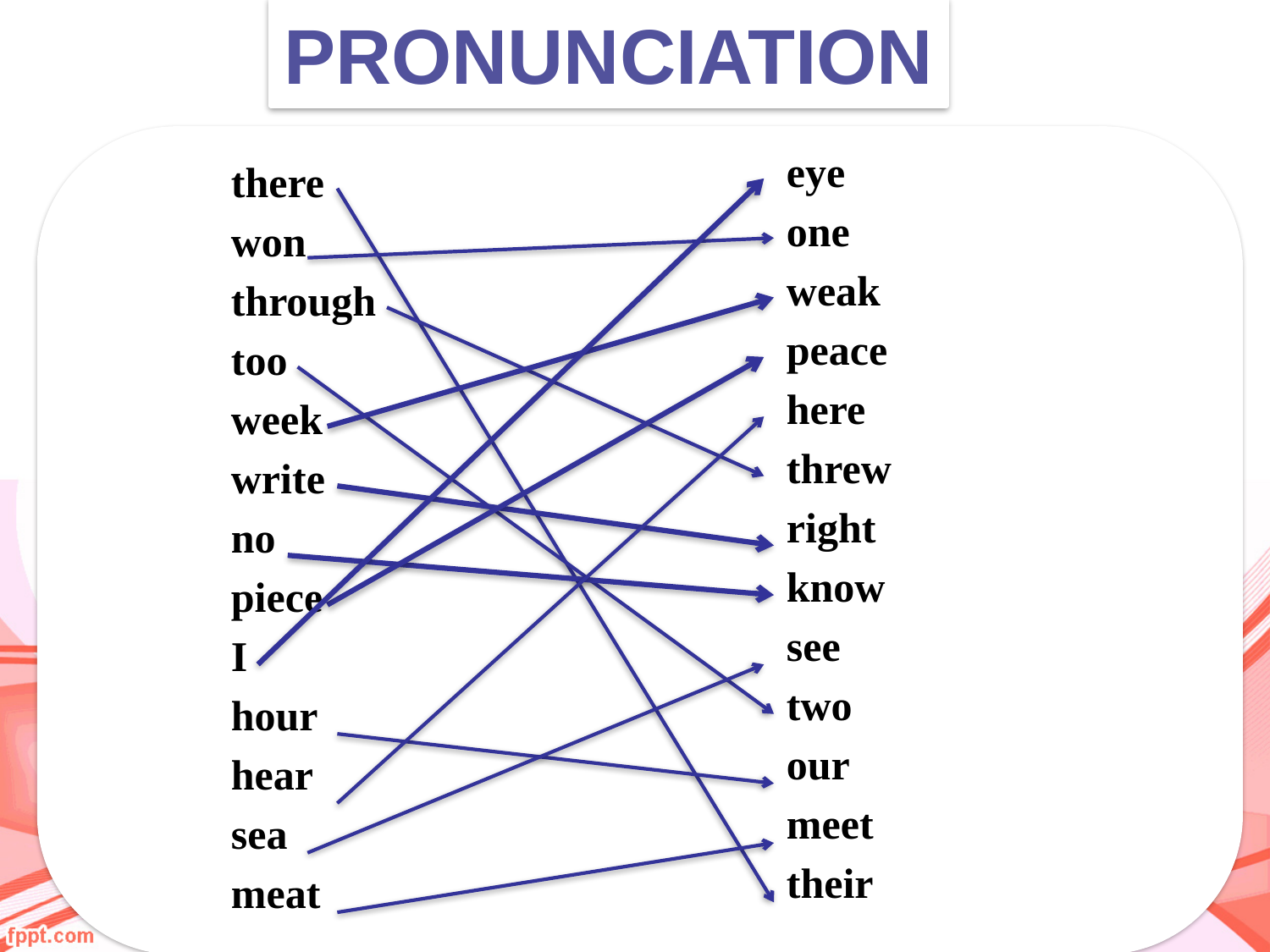

PRONUNCIATION

eye
one
weak
peace
here
threw
right
know
see
two
our
meet
their
there
won
through
too
week
write
no
piece
I
hour
hear
sea
meat